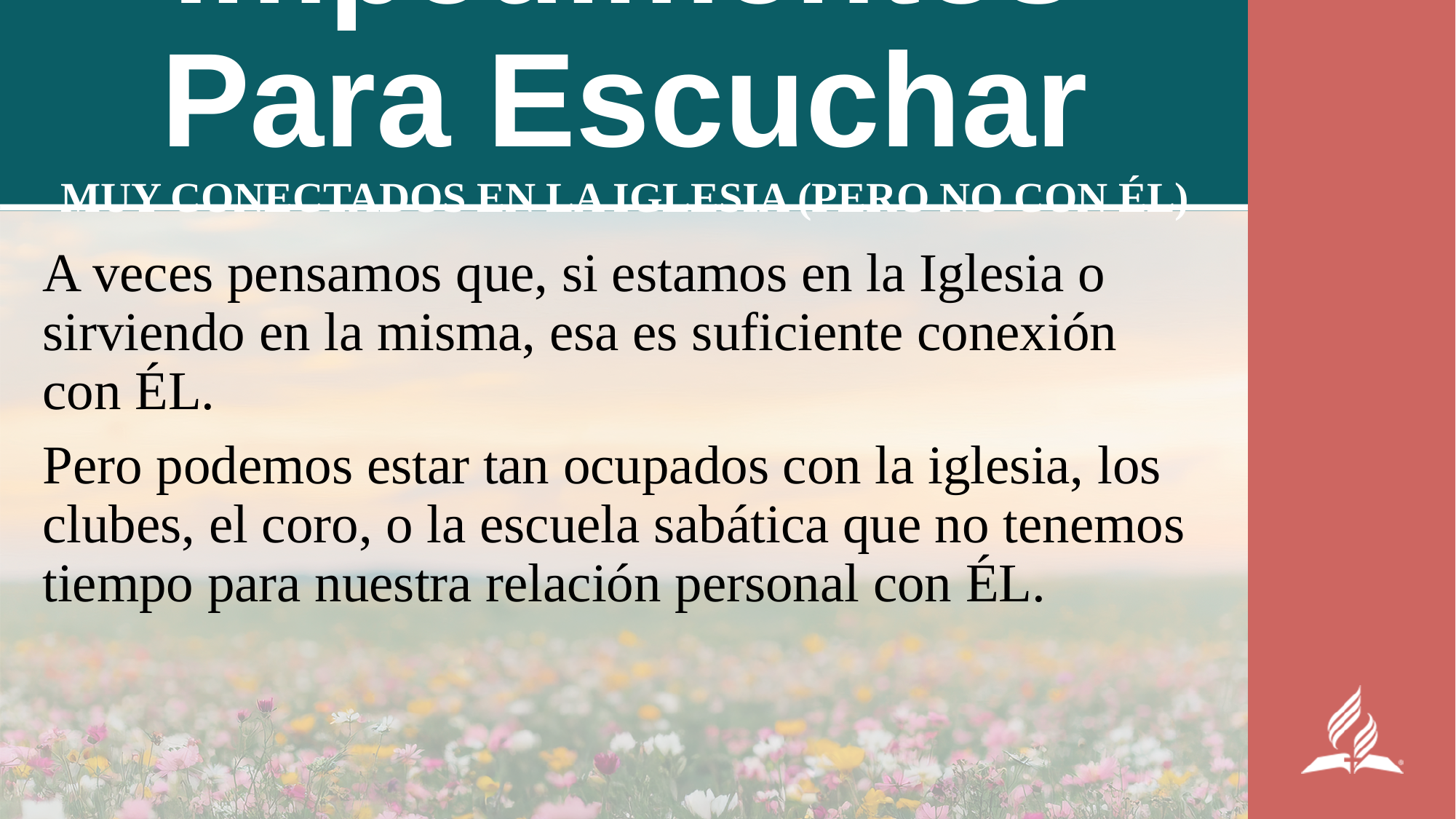

# Impedimentos Para Escuchar MUY CONECTADOS EN LA IGLESIA (PERO NO CON ÉL)
A veces pensamos que, si estamos en la Iglesia o sirviendo en la misma, esa es suficiente conexión con ÉL.
Pero podemos estar tan ocupados con la iglesia, los clubes, el coro, o la escuela sabática que no tenemos tiempo para nuestra relación personal con ÉL.